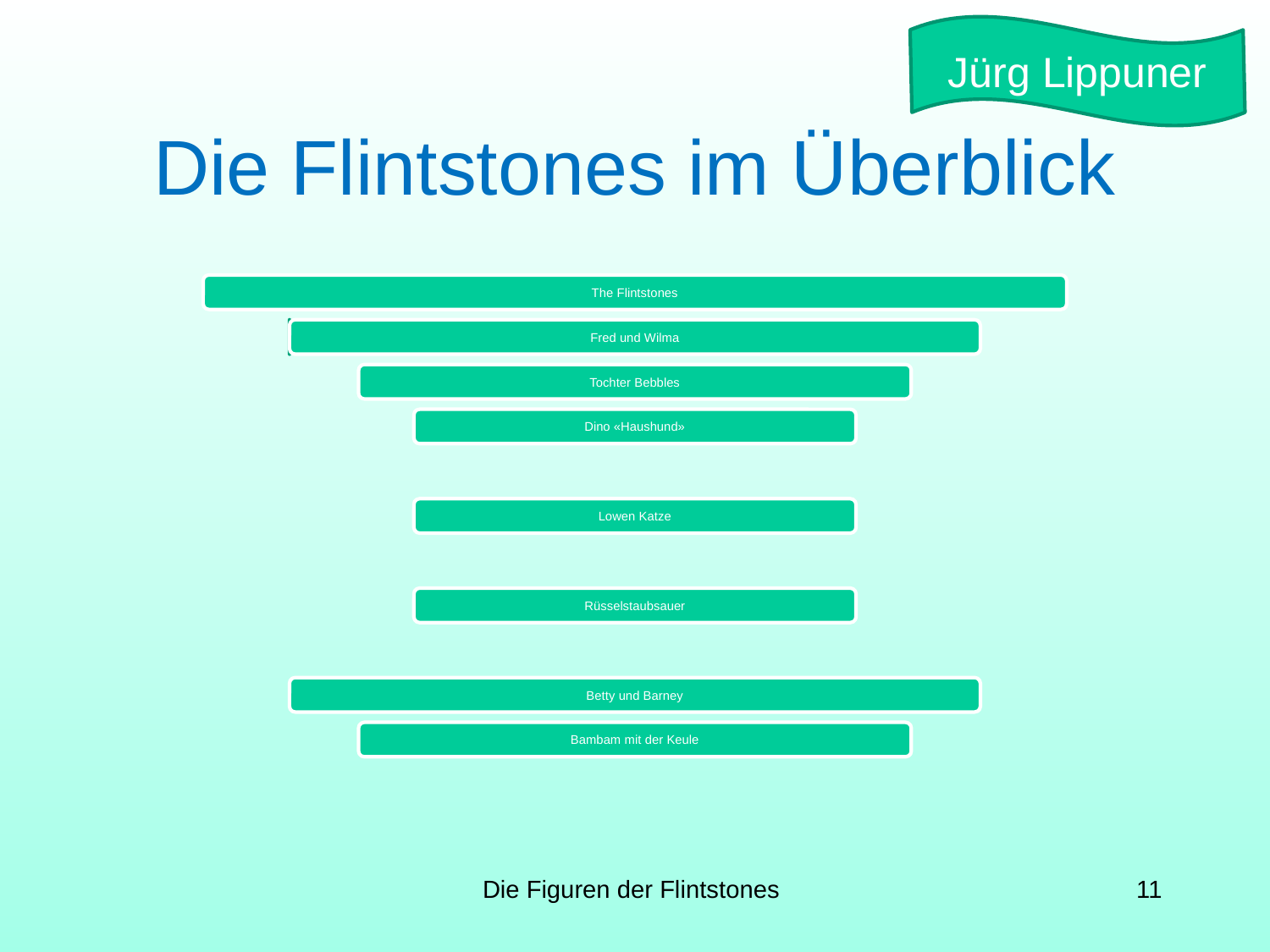

# Die Flintstones im Überblick
The Flintstones
Fred und Wilma
Tochter Bebbles
Dino «Haushund»
Betty und Barney
Lowen Katze
Rüsselstaubsauer
Bambam mit der Keule
Die Figuren der Flintstones
11